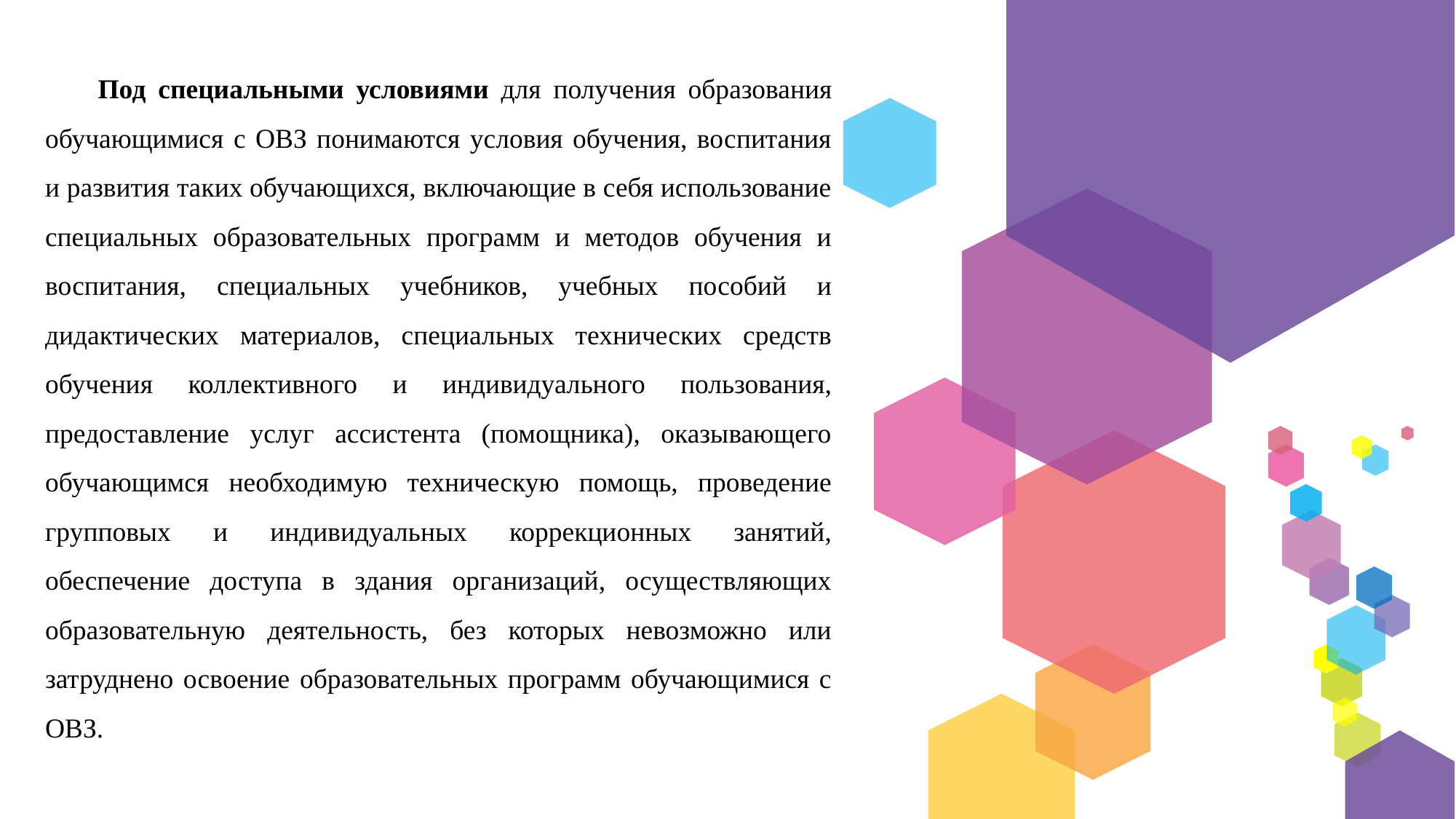

Под специальными условиями для получения образования обучающимися с ОВЗ понимаются условия обучения, воспитания и развития таких обучающихся, включающие в себя использование специальных образовательных программ и методов обучения и воспитания, специальных учебников, учебных пособий и дидактических материалов, специальных технических средств обучения коллективного и индивидуального пользования, предоставление услуг ассистента (помощника), оказывающего обучающимся необходимую техническую помощь, проведение групповых и индивидуальных коррекционных занятий, обеспечение доступа в здания организаций, осуществляющих образовательную деятельность, без которых невозможно или затруднено освоение образовательных программ обучающимися с ОВЗ.